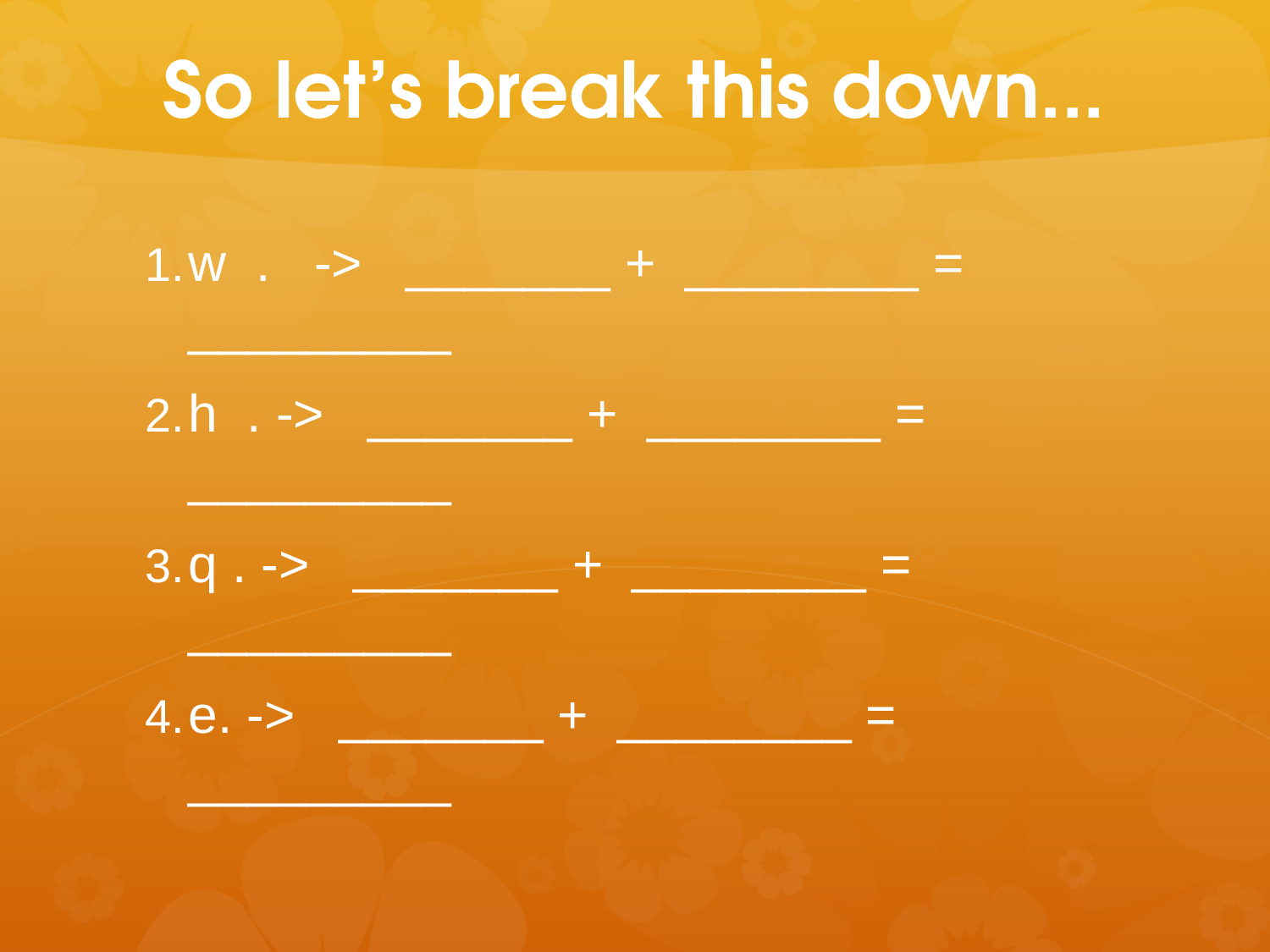

# So let’s break this down...
w  .   ->   _______ +  ________ = _________
h  . ->   _______ +  ________ = _________
q . ->   _______ +  ________ = _________
e. ->   _______ +  ________ = _________